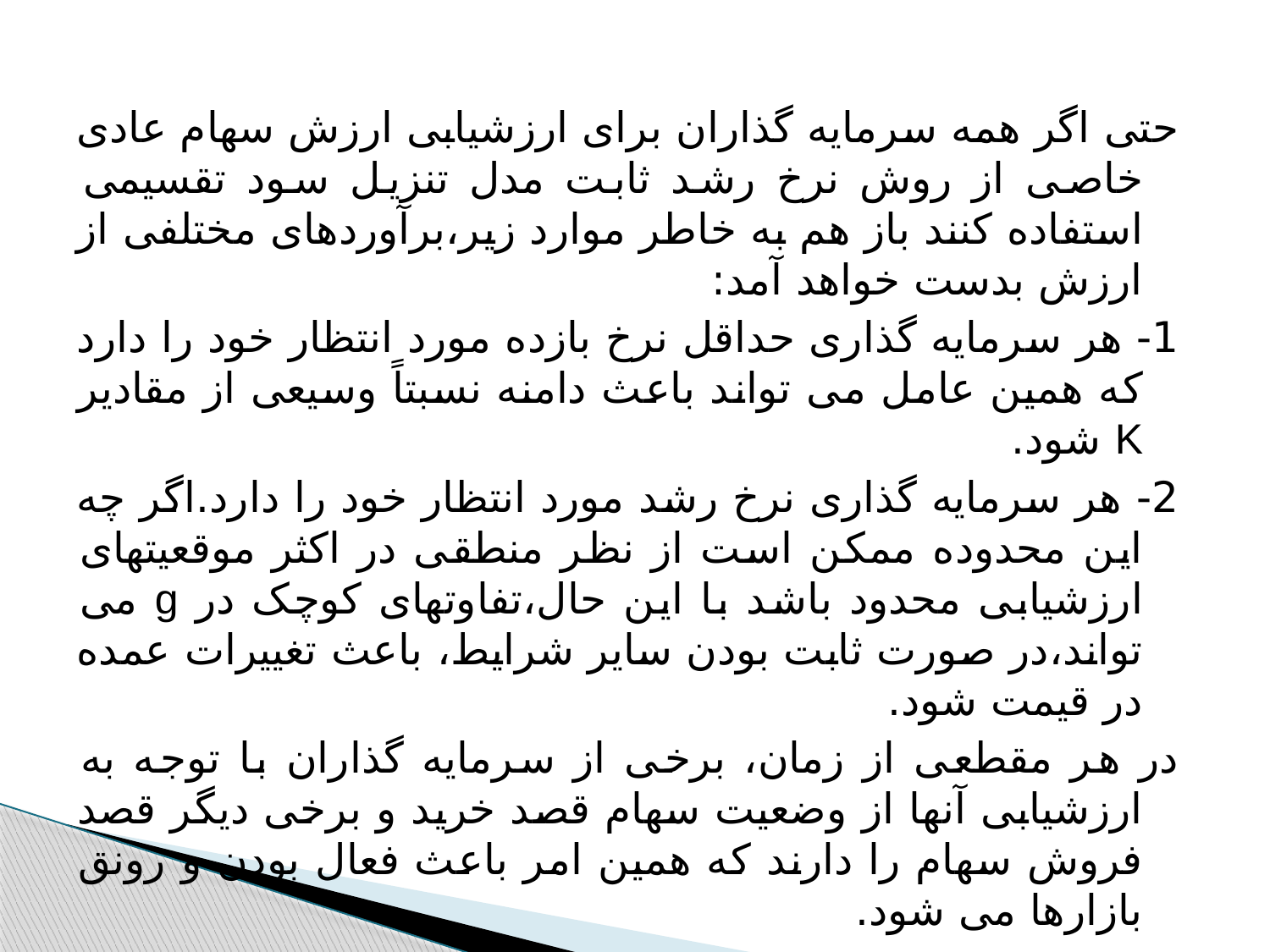

حتی اگر همه سرمایه گذاران برای ارزشیابی ارزش سهام عادی خاصی از روش نرخ رشد ثابت مدل تنزیل سود تقسیمی استفاده کنند باز هم به خاطر موارد زیر،برآوردهای مختلفی از ارزش بدست خواهد آمد:
1- هر سرمایه گذاری حداقل نرخ بازده مورد انتظار خود را دارد که همین عامل می تواند باعث دامنه نسبتاً وسیعی از مقادیر K شود.
2- هر سرمایه گذاری نرخ رشد مورد انتظار خود را دارد.اگر چه این محدوده ممکن است از نظر منطقی در اکثر موقعیتهای ارزشیابی محدود باشد با این حال،تفاوتهای کوچک در g می تواند،در صورت ثابت بودن سایر شرایط، باعث تغییرات عمده در قیمت شود.
در هر مقطعی از زمان، برخی از سرمایه گذاران با توجه به ارزشیابی آنها از وضعیت سهام قصد خرید و برخی دیگر قصد فروش سهام را دارند که همین امر باعث فعال بودن و رونق بازارها می شود.